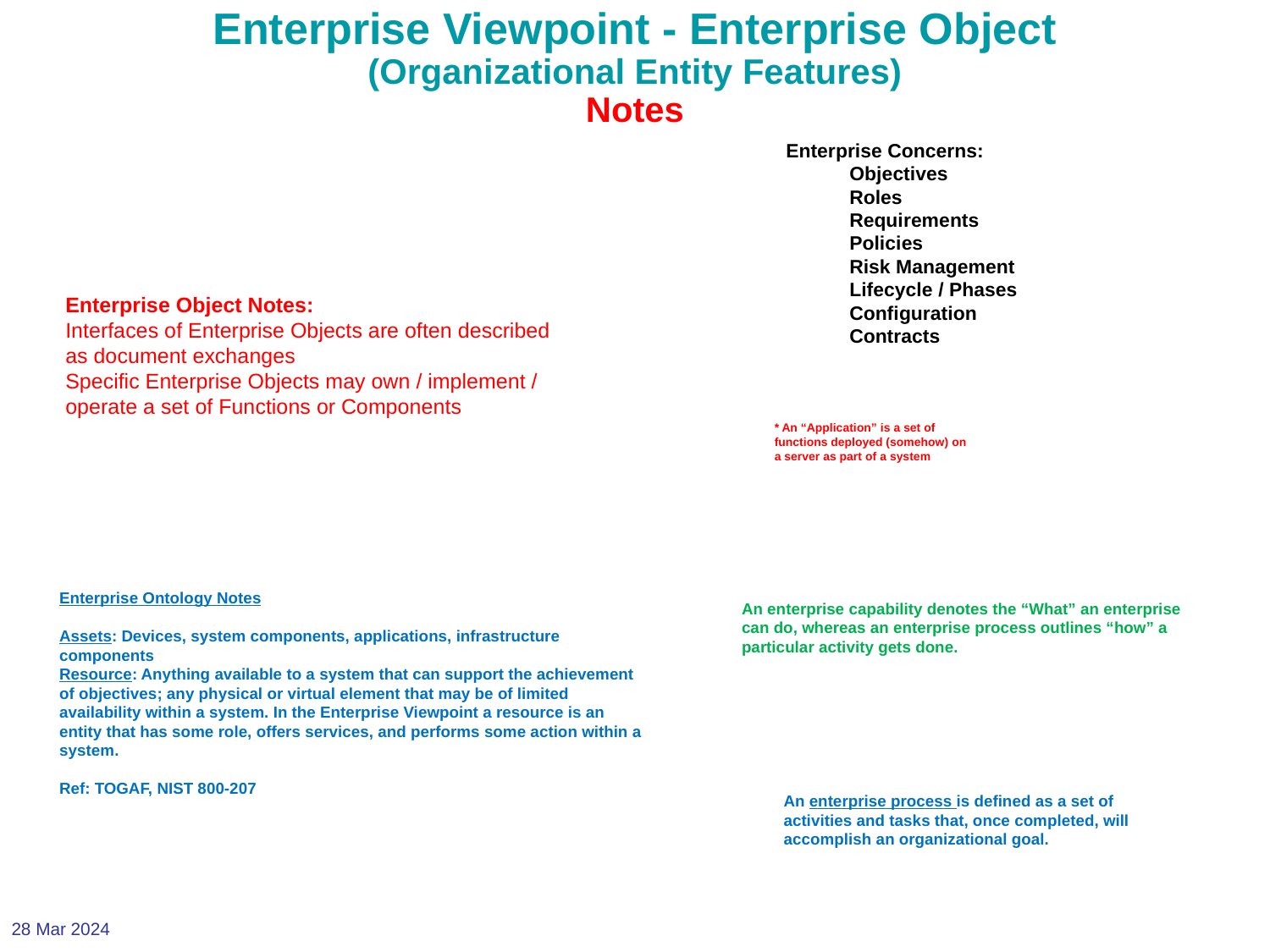

Enterprise Viewpoint - Enterprise Object
(Organizational Entity Features)
Notes
Enterprise Concerns:
Objectives
Roles
Requirements
Policies
Risk Management
Lifecycle / Phases
Configuration
Contracts
Enterprise Object Notes:
Interfaces of Enterprise Objects are often described as document exchanges
Specific Enterprise Objects may own / implement / operate a set of Functions or Components
* An “Application” is a set of functions deployed (somehow) on a server as part of a system
Enterprise Ontology Notes

Assets: Devices, system components, applications, infrastructure components
Resource: Anything available to a system that can support the achievement of objectives; any physical or virtual element that may be of limited availability within a system. In the Enterprise Viewpoint a resource is an entity that has some role, offers services, and performs some action within a system.

Ref: TOGAF, NIST 800-207
An enterprise capability denotes the “What” an enterprise can do, whereas an enterprise process outlines “how” a particular activity gets done.
An enterprise process is defined as a set of activities and tasks that, once completed, will accomplish an organizational goal.
28 Mar 2024